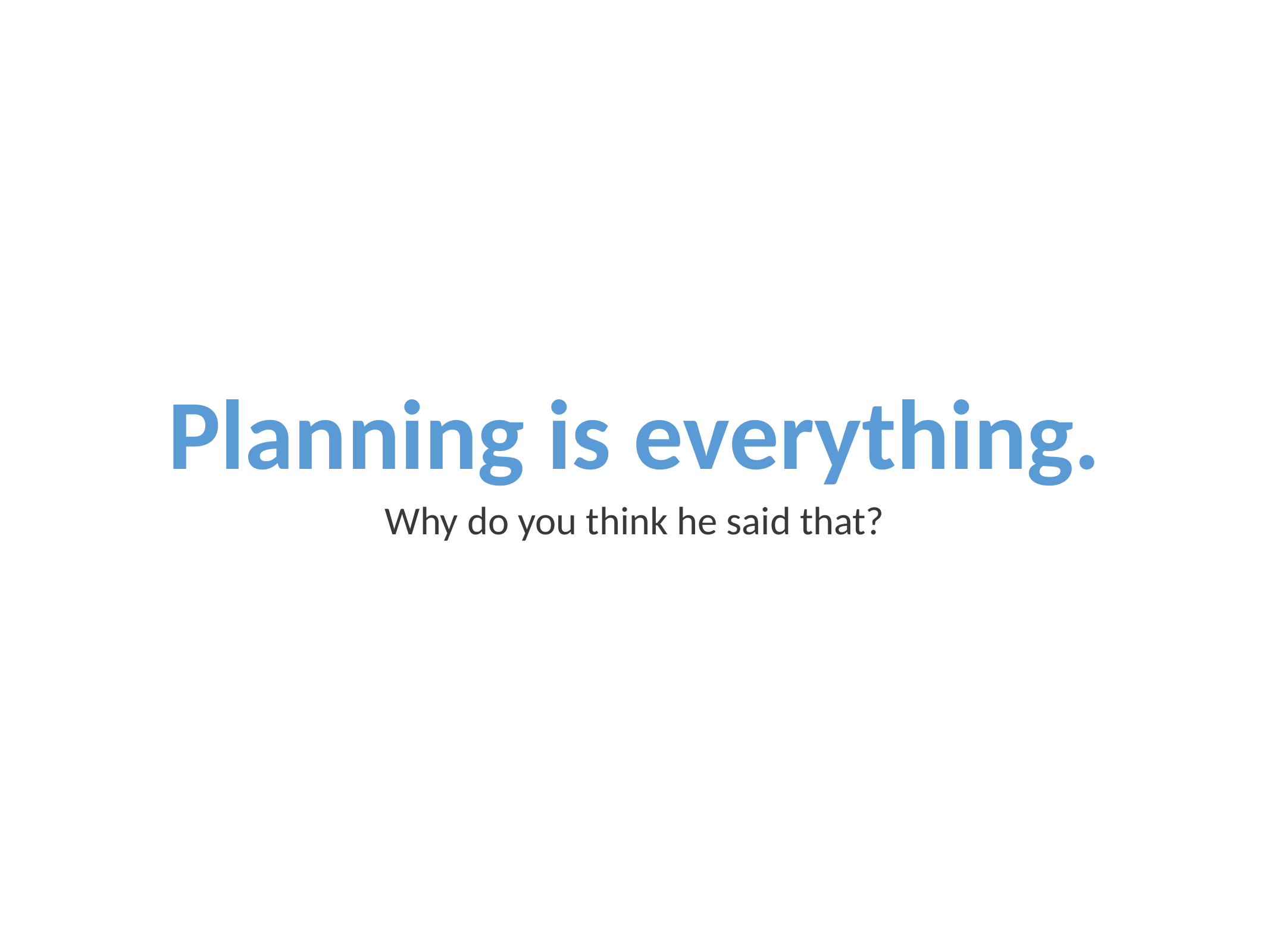

Planning is everything.
Why do you think he said that?